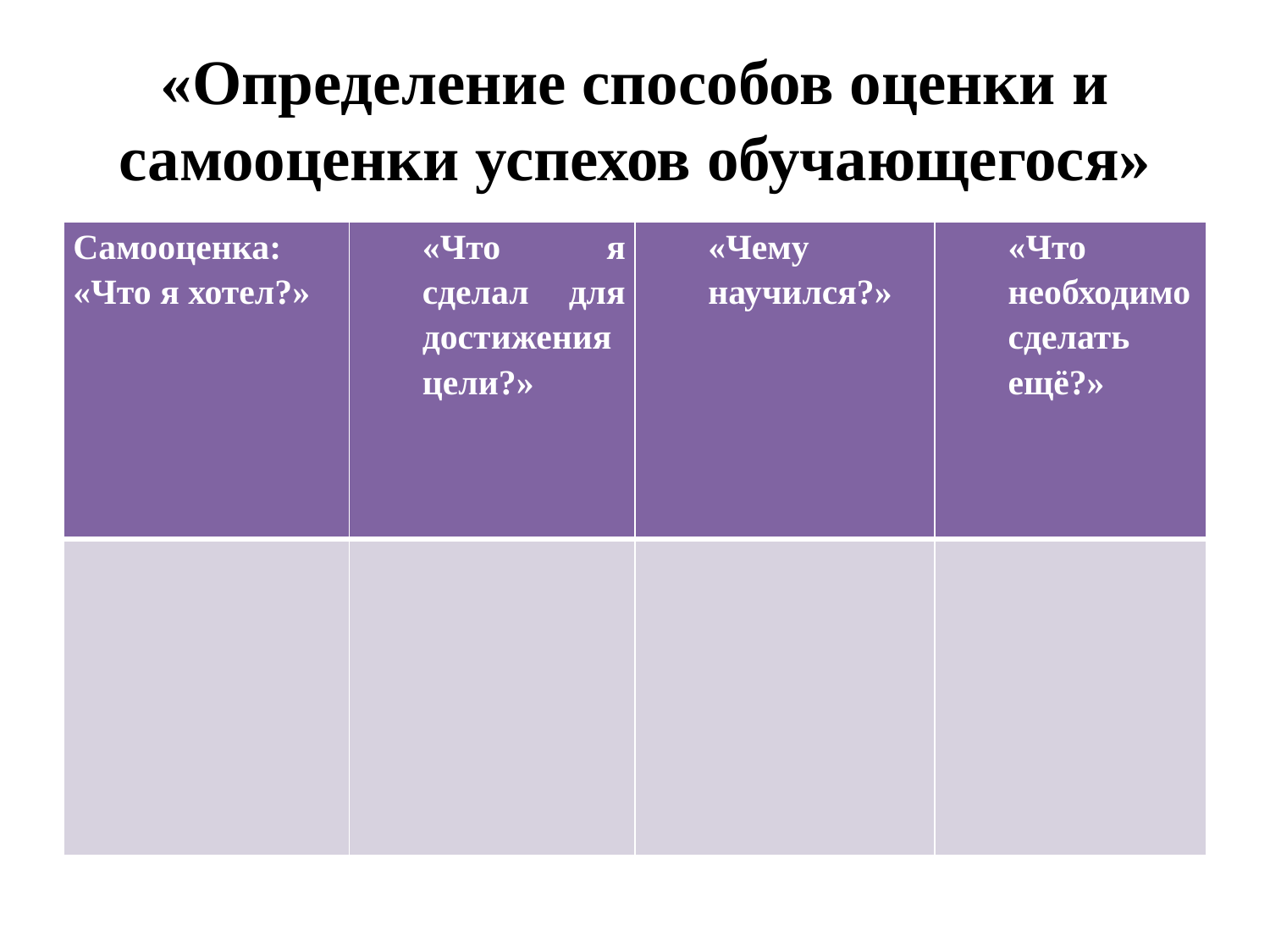

# «Определение способов оценки и самооценки успехов обучающегося»
| Самооценка: «Что я хотел?» | «Что я сделал для достижения цели?» | «Чему научился?» | «Что необходимо сделать ещё?» |
| --- | --- | --- | --- |
|  |  |  |  |